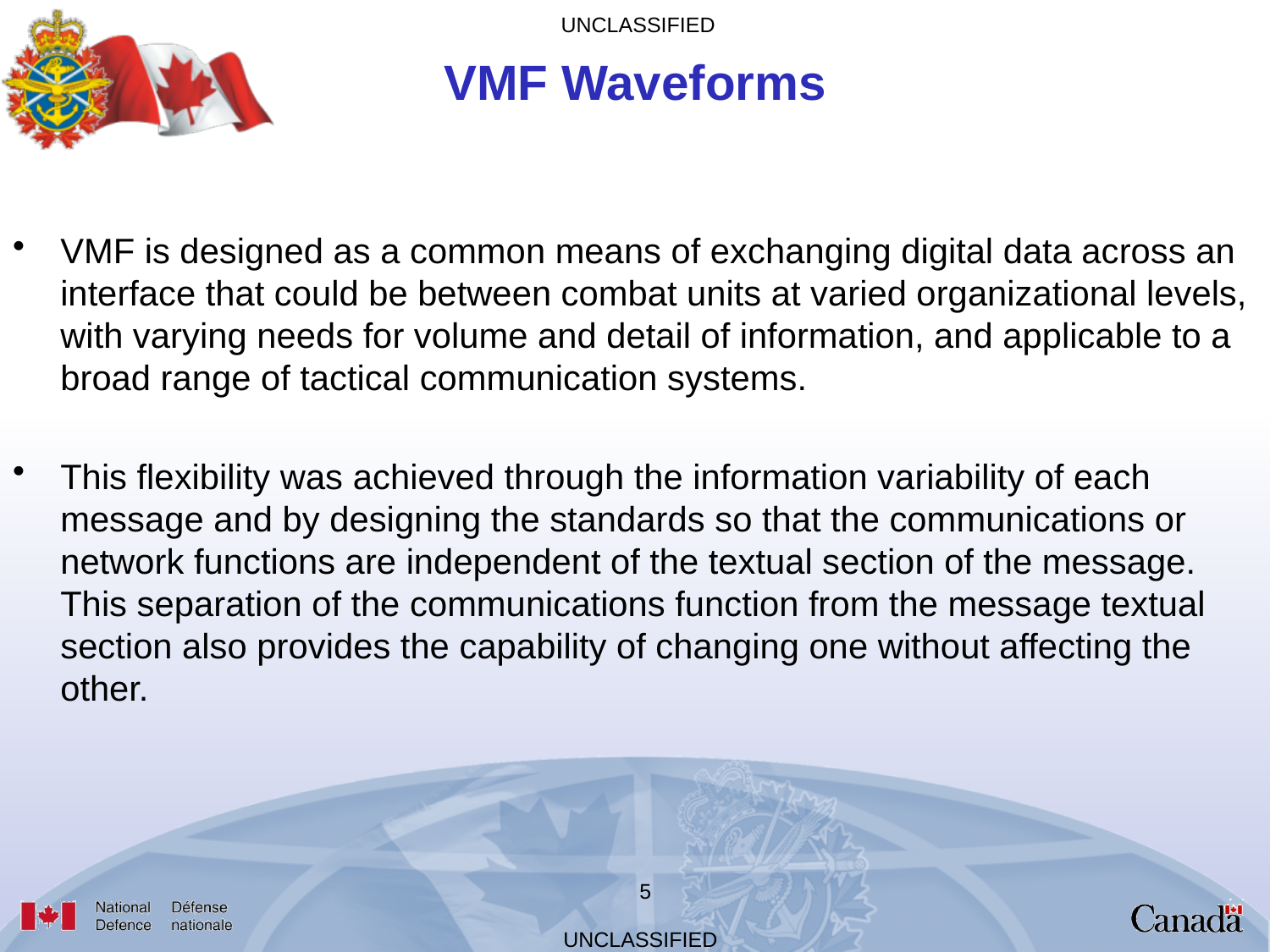

# VMF Waveforms
VMF is designed as a common means of exchanging digital data across an interface that could be between combat units at varied organizational levels, with varying needs for volume and detail of information, and applicable to a broad range of tactical communication systems.

This flexibility was achieved through the information variability of each message and by designing the standards so that the communications or network functions are independent of the textual section of the message.  This separation of the communications function from the message textual section also provides the capability of changing one without affecting the other.